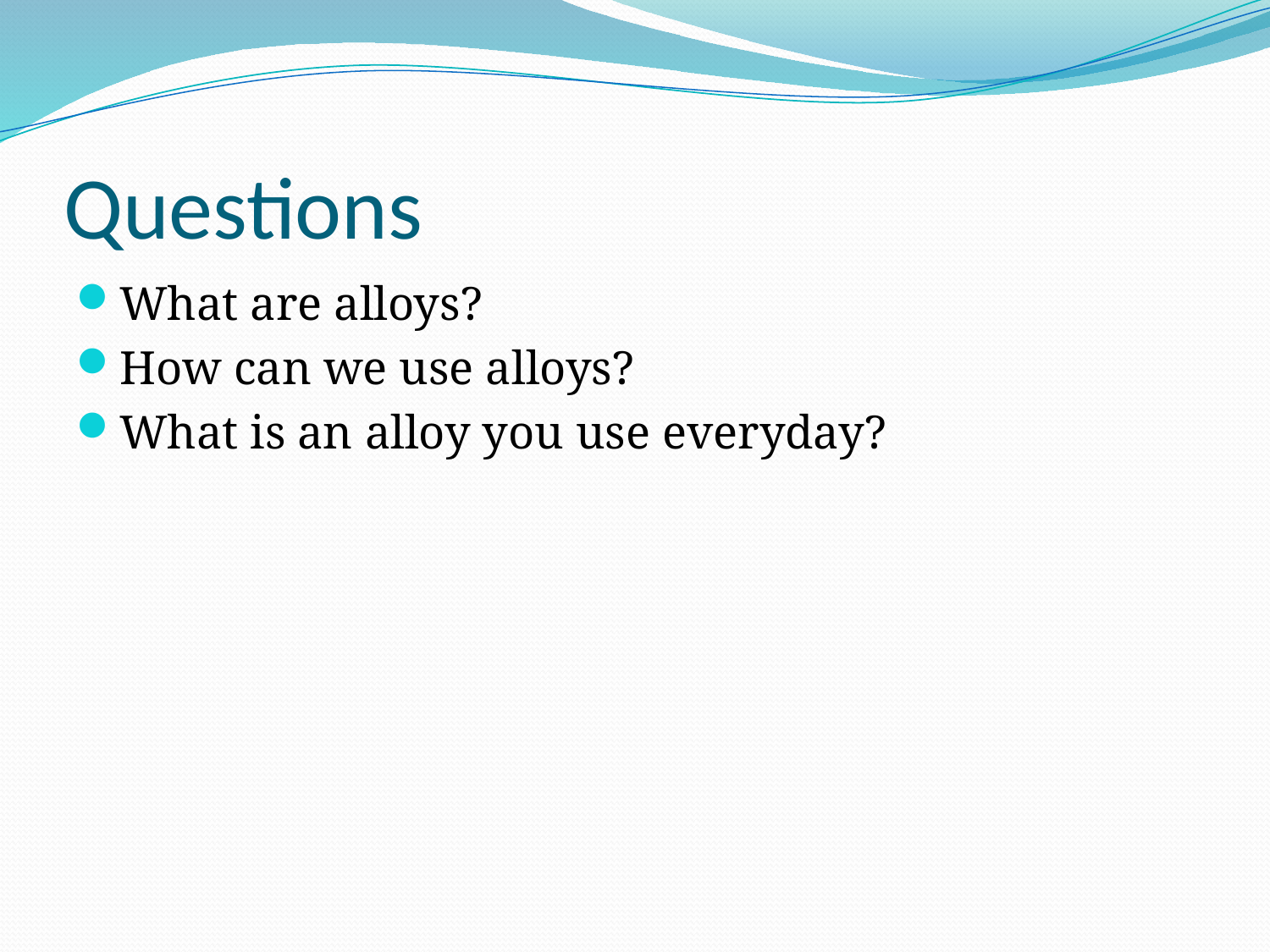

# Questions
What are alloys?
How can we use alloys?
What is an alloy you use everyday?